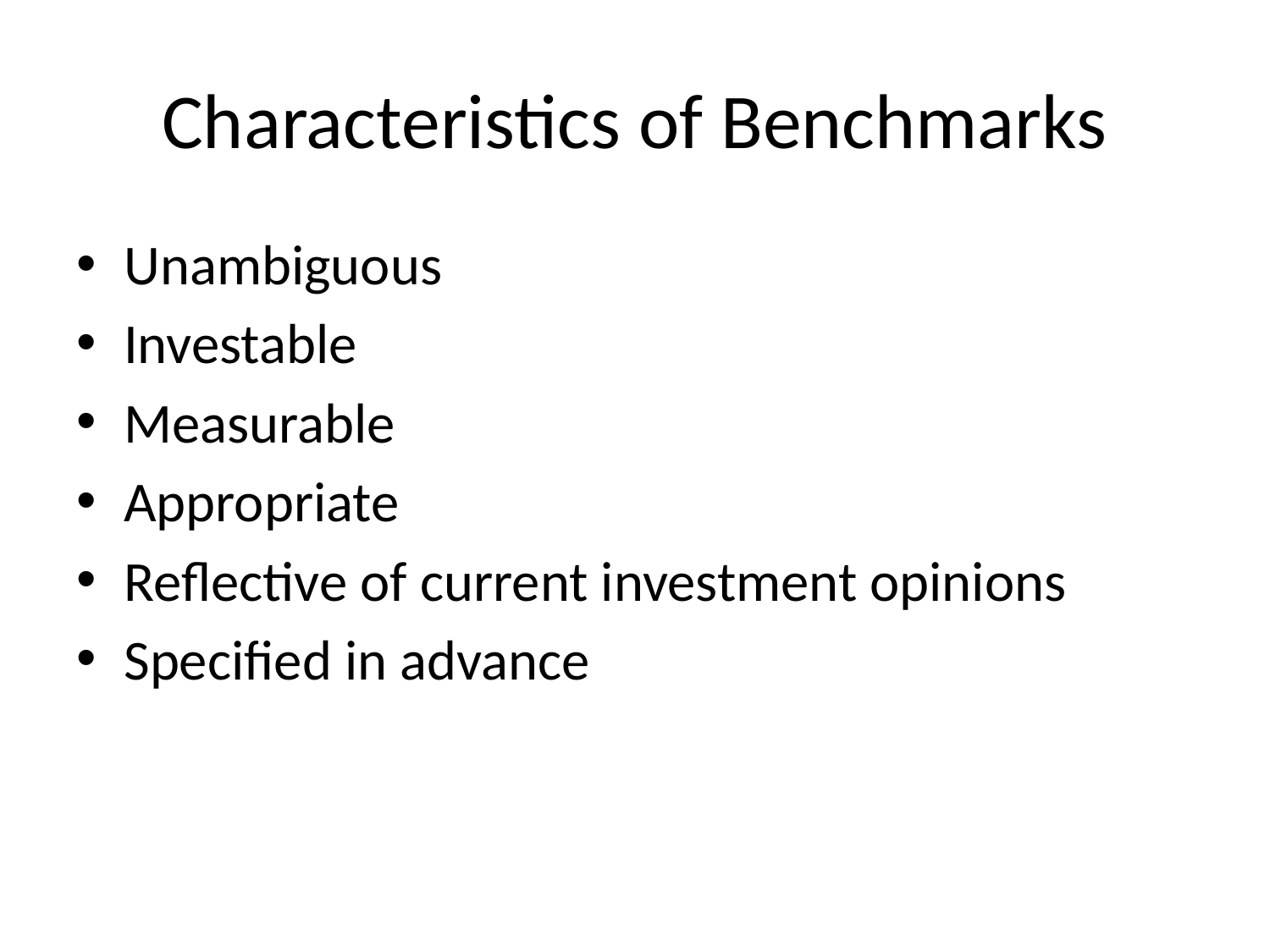

# Characteristics of Benchmarks
Unambiguous
Investable
Measurable
Appropriate
Reflective of current investment opinions
Specified in advance